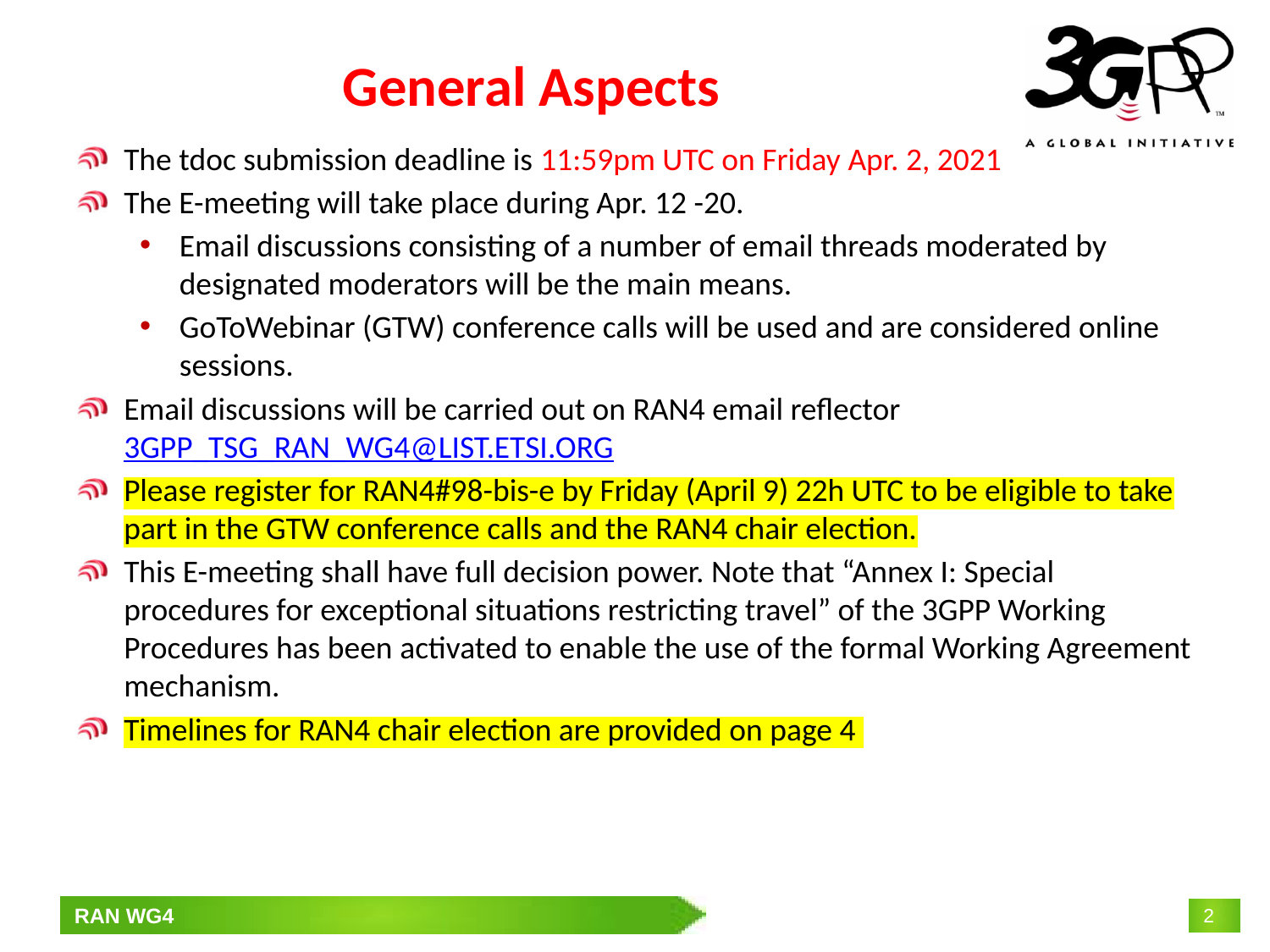

# General Aspects
The tdoc submission deadline is 11:59pm UTC on Friday Apr. 2, 2021
The E-meeting will take place during Apr. 12 -20.
Email discussions consisting of a number of email threads moderated by designated moderators will be the main means.
GoToWebinar (GTW) conference calls will be used and are considered online sessions.
Email discussions will be carried out on RAN4 email reflector 3GPP_TSG_RAN_WG4@LIST.ETSI.ORG
Please register for RAN4#98-bis-e by Friday (April 9) 22h UTC to be eligible to take part in the GTW conference calls and the RAN4 chair election.
This E-meeting shall have full decision power. Note that “Annex I: Special procedures for exceptional situations restricting travel” of the 3GPP Working Procedures has been activated to enable the use of the formal Working Agreement mechanism.
Timelines for RAN4 chair election are provided on page 4